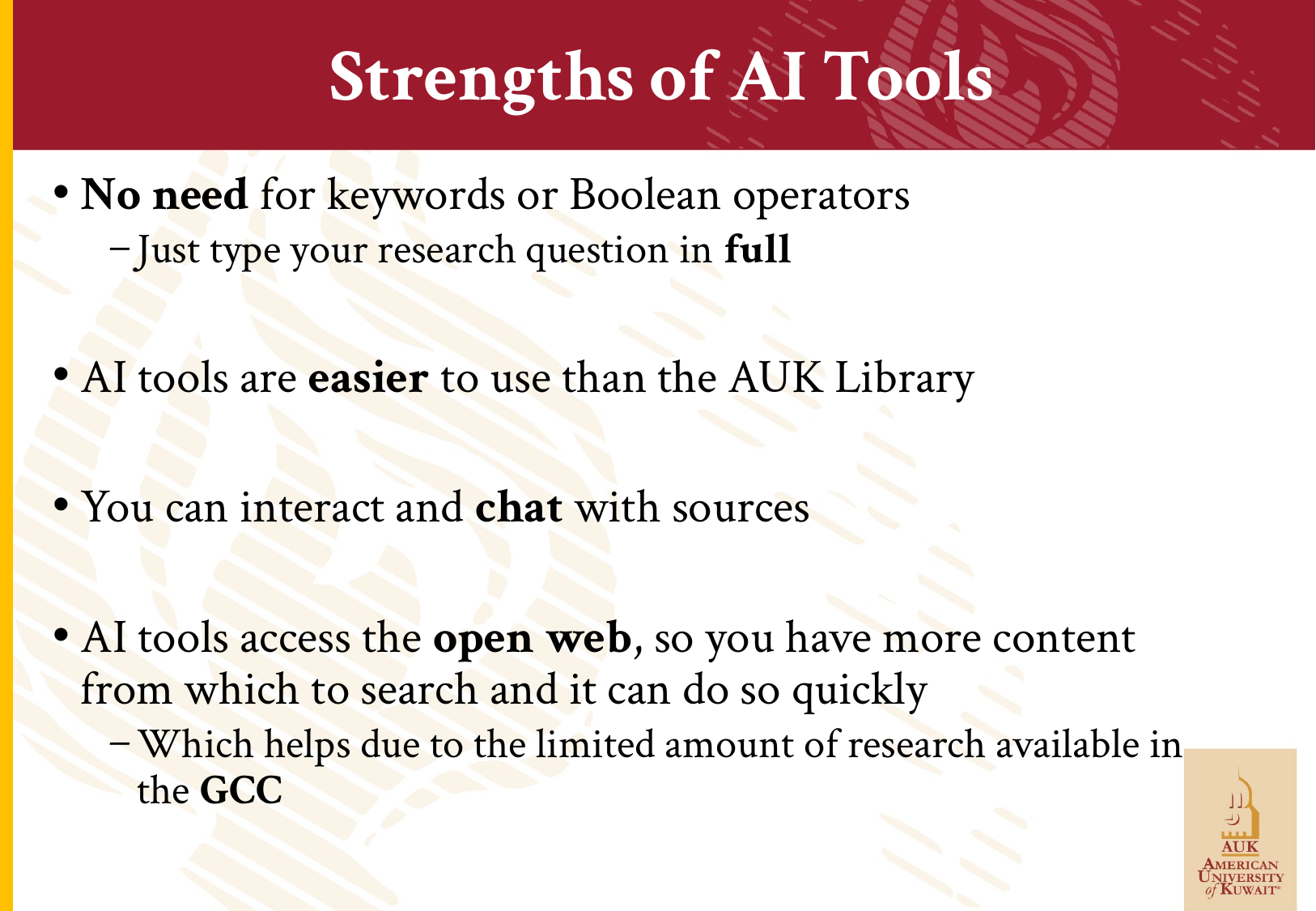

# Strengths of AI Tools
No need for keywords or Boolean operators
Just type your research question in full

AI tools are easier to use than the AUK Library

You can interact and chat with sources

AI tools access the open web, so you have more content from which to search and it can do so quickly
Which helps due to the limited amount of research available in the GCC